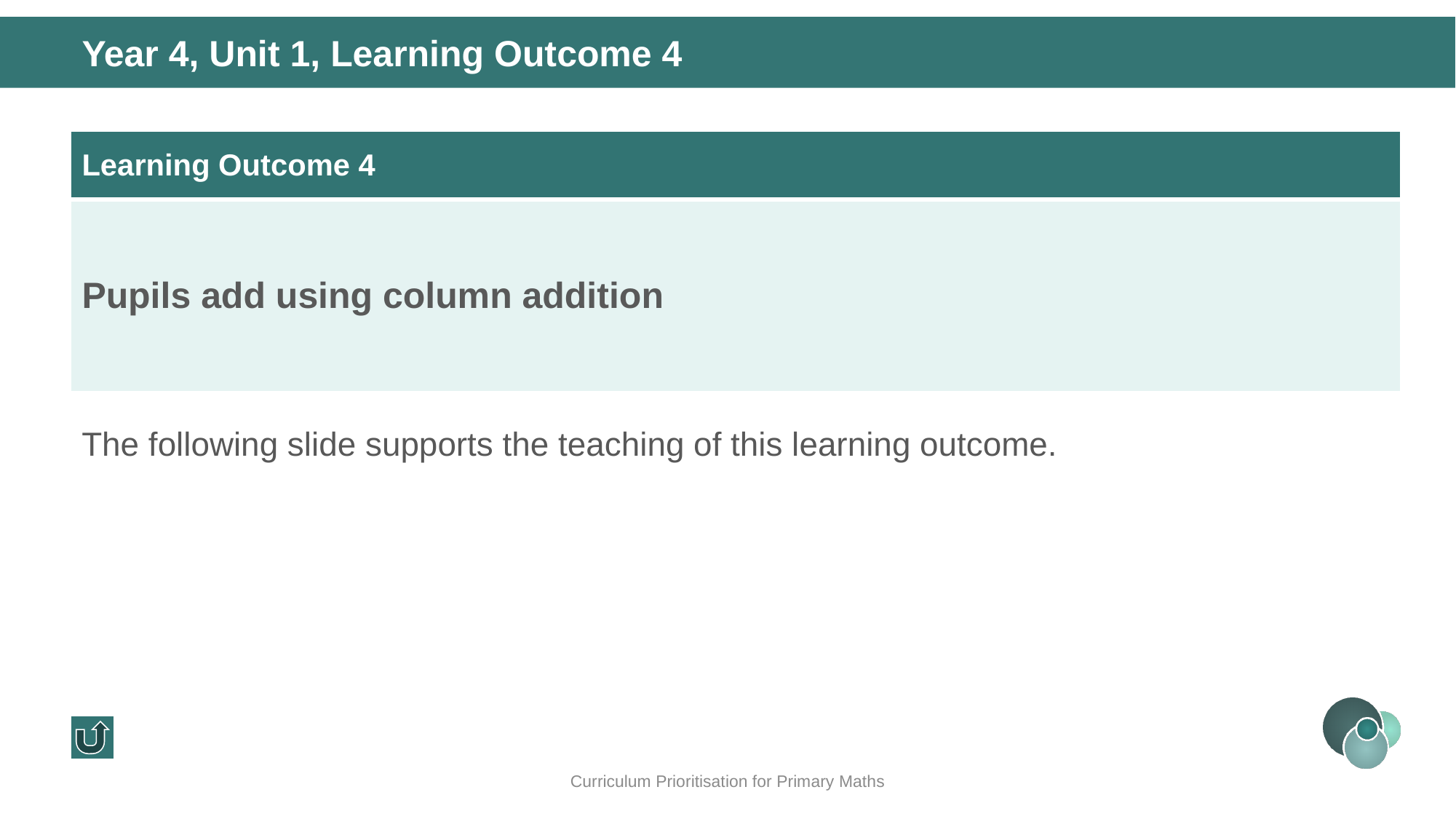

Year 4, Unit 1, Learning Outcome 4
| Learning Outcome 4 |
| --- |
| Pupils add using column addition |
The following slide supports the teaching of this learning outcome.

Curriculum Prioritisation for Primary Maths